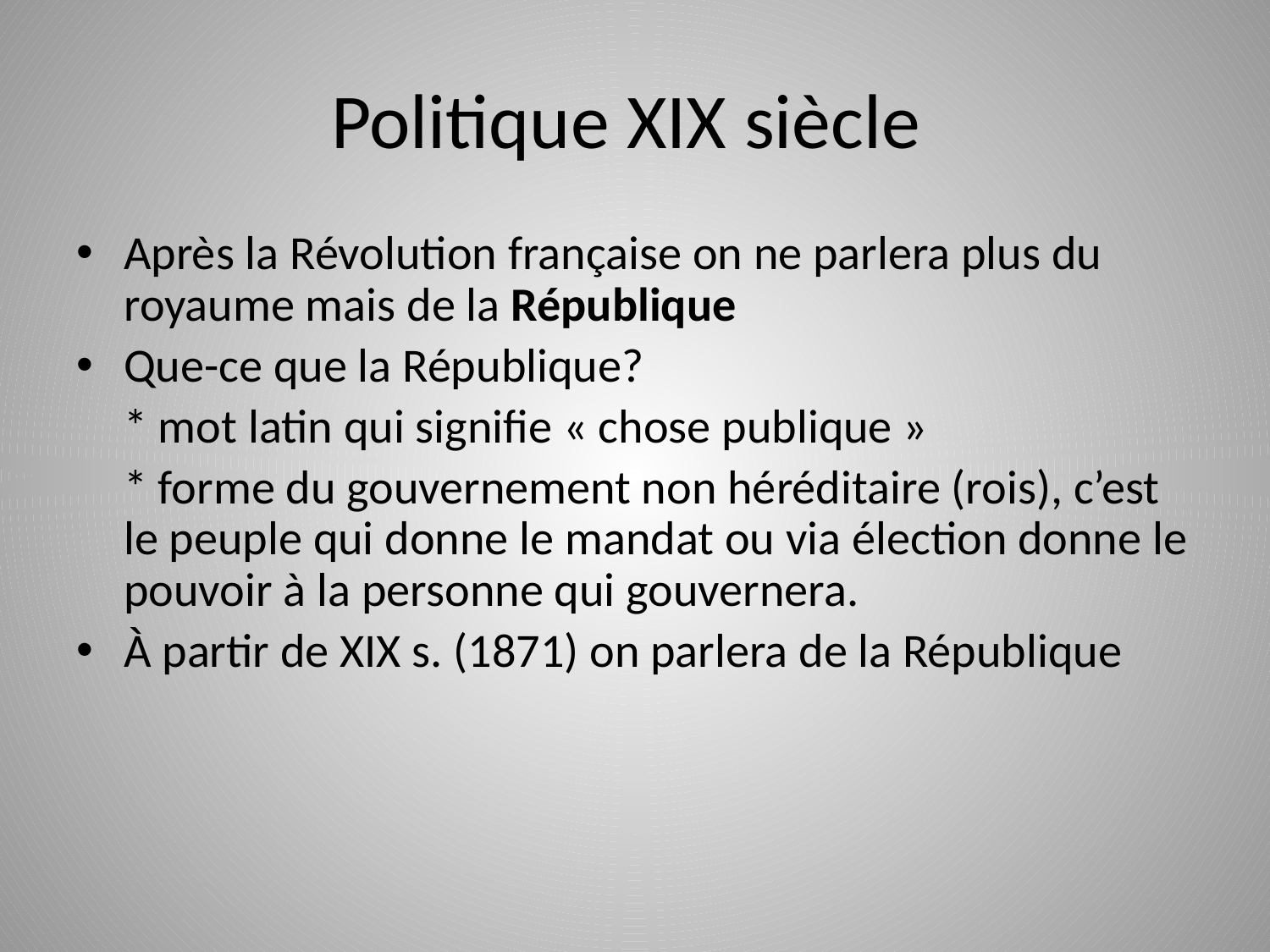

# Politique XIX siècle
Après la Révolution française on ne parlera plus du royaume mais de la République
Que-ce que la République?
	* mot latin qui signifie « chose publique »
	* forme du gouvernement non héréditaire (rois), c’est le peuple qui donne le mandat ou via élection donne le pouvoir à la personne qui gouvernera.
À partir de XIX s. (1871) on parlera de la République